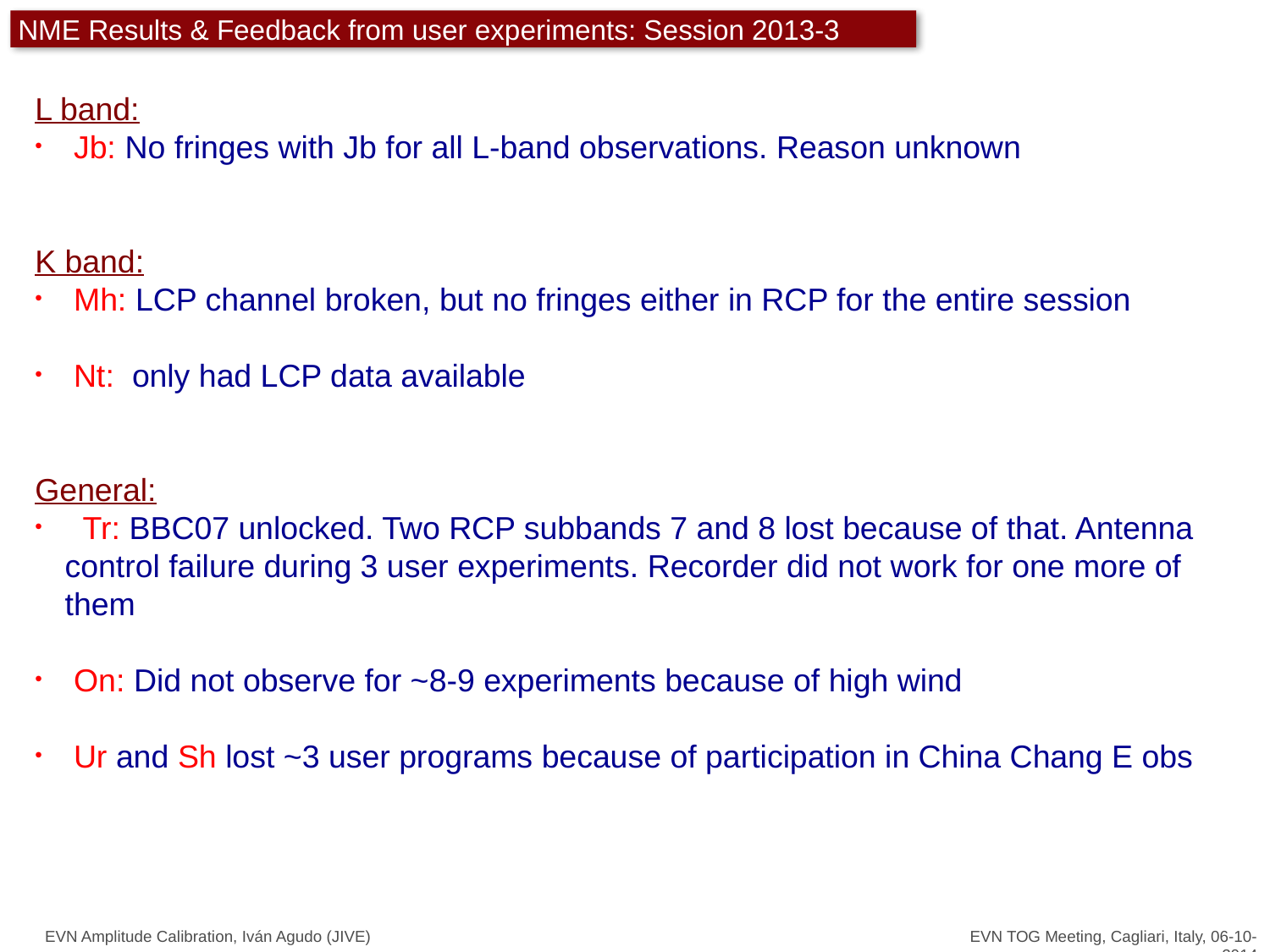

NME Results & Feedback from user experiments: Session 2013-3
L band:
 Jb: No fringes with Jb for all L-band observations. Reason unknown

K band:
 Mh: LCP channel broken, but no fringes either in RCP for the entire session

 Nt:  only had LCP data available

General:
  Tr: BBC07 unlocked. Two RCP subbands 7 and 8 lost because of that. Antenna control failure during 3 user experiments. Recorder did not work for one more of them

 On: Did not observe for ~8-9 experiments because of high wind

 Ur and Sh lost ~3 user programs because of participation in China Chang E obs

EVN Amplitude Calibration, Iván Agudo (JIVE)                                                                                                                                       EVN TOG Meeting, Cagliari, Italy, 06-10-2014